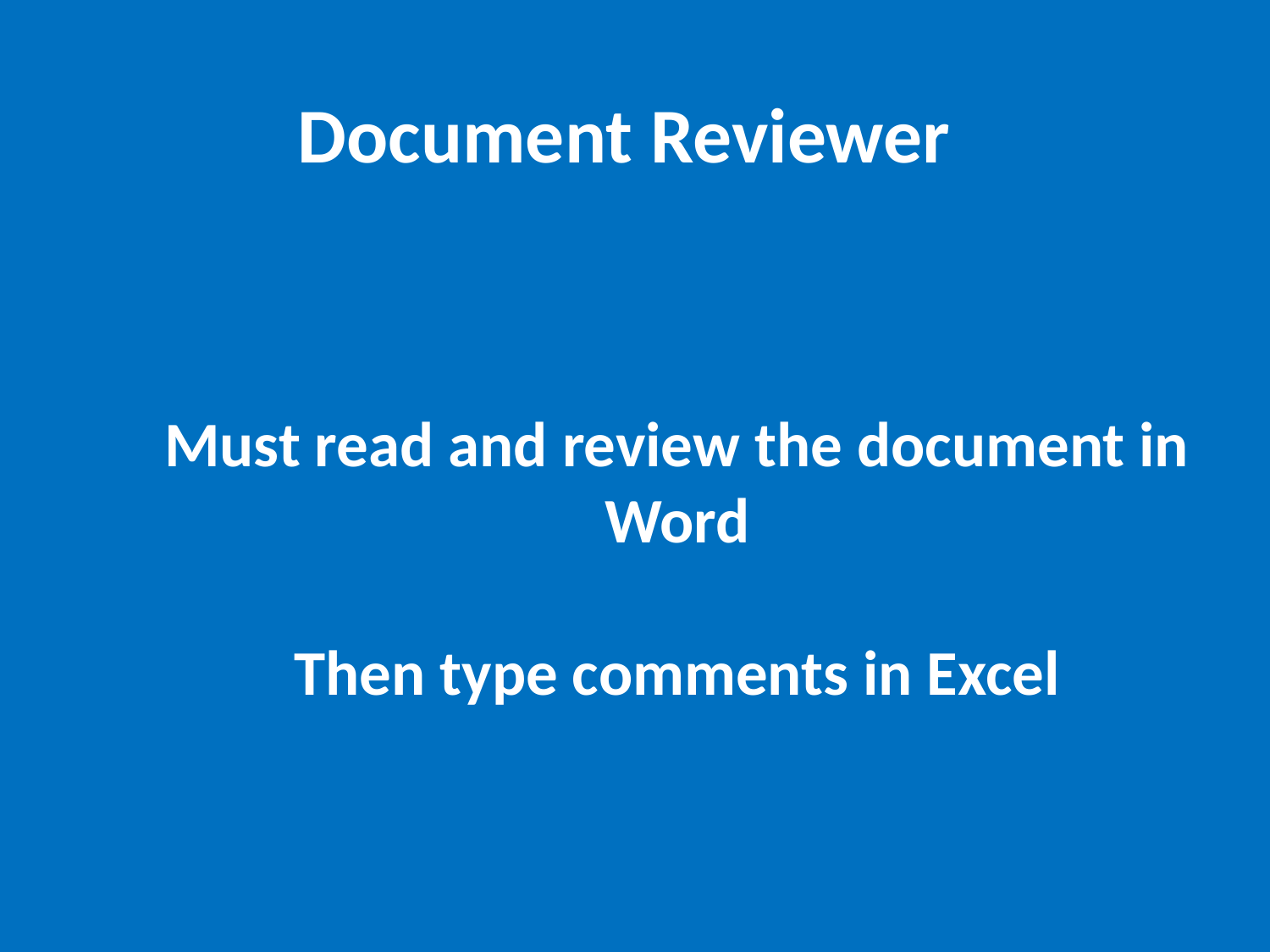

# Document Reviewer
Must read and review the document in Word

Then type comments in Excel